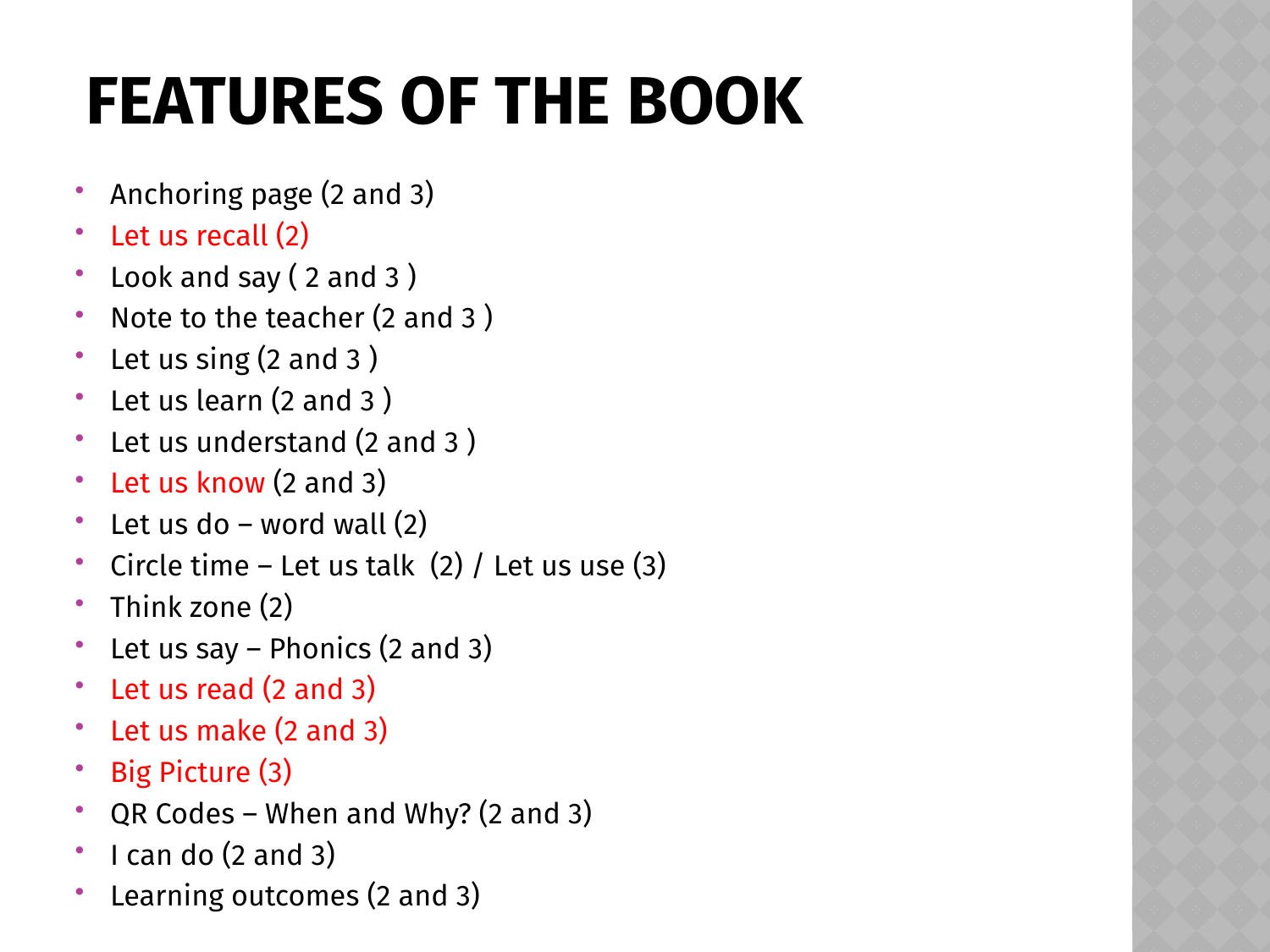

# features of the book
Anchoring page (2 and 3)
Let us recall (2)
Look and say ( 2 and 3 )
Note to the teacher (2 and 3 )
Let us sing (2 and 3 )
Let us learn (2 and 3 )
Let us understand (2 and 3 )
Let us know (2 and 3)
Let us do – word wall (2)
Circle time – Let us talk  (2) / Let us use (3)
Think zone (2)
Let us say – Phonics (2 and 3)
Let us read (2 and 3)
Let us make (2 and 3)
Big Picture (3)
QR Codes – When and Why? (2 and 3)
I can do (2 and 3)
Learning outcomes (2 and 3)